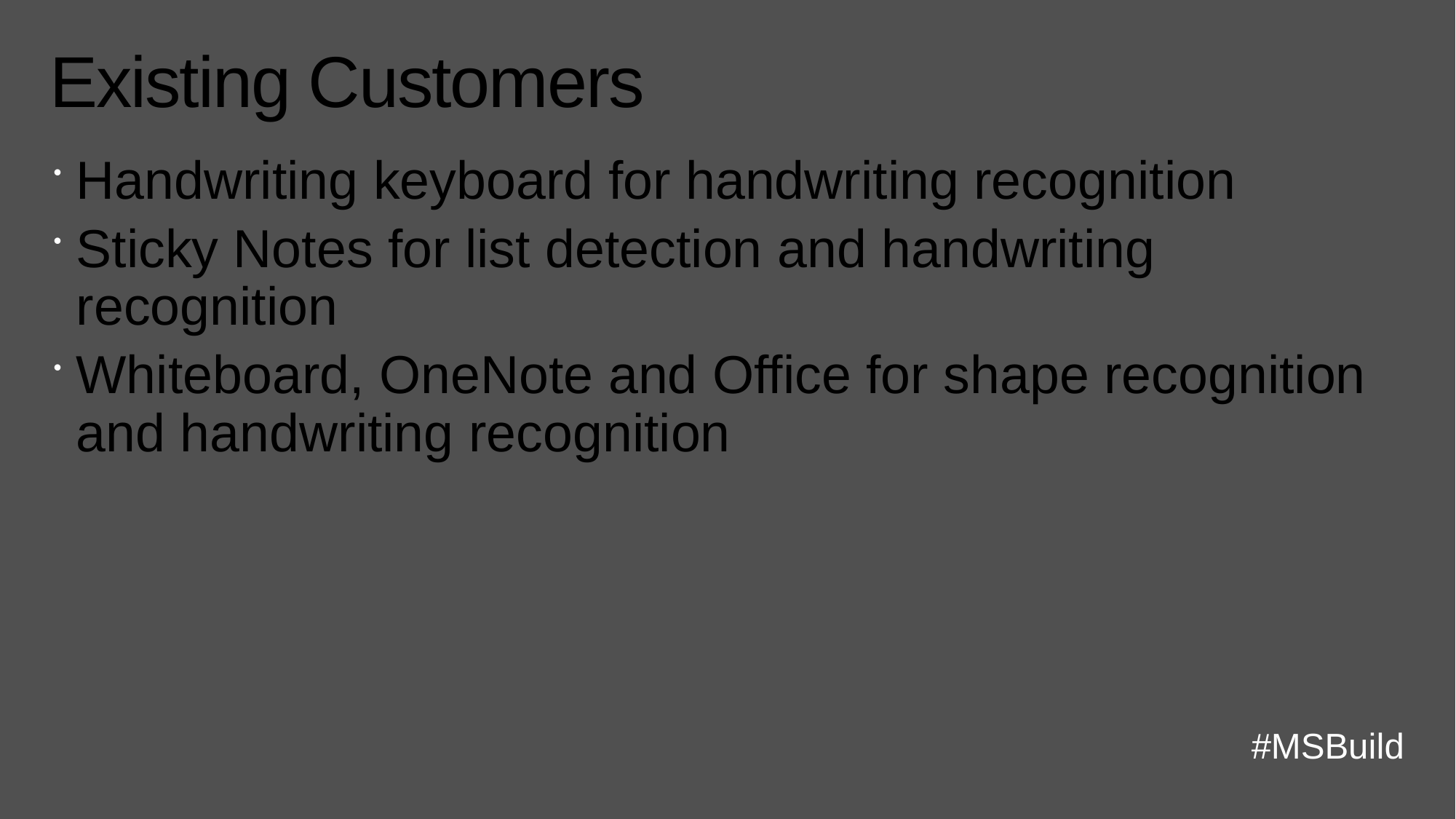

# Existing Customers
Handwriting keyboard for handwriting recognition
Sticky Notes for list detection and handwriting recognition
Whiteboard, OneNote and Office for shape recognition and handwriting recognition

#MSBuild